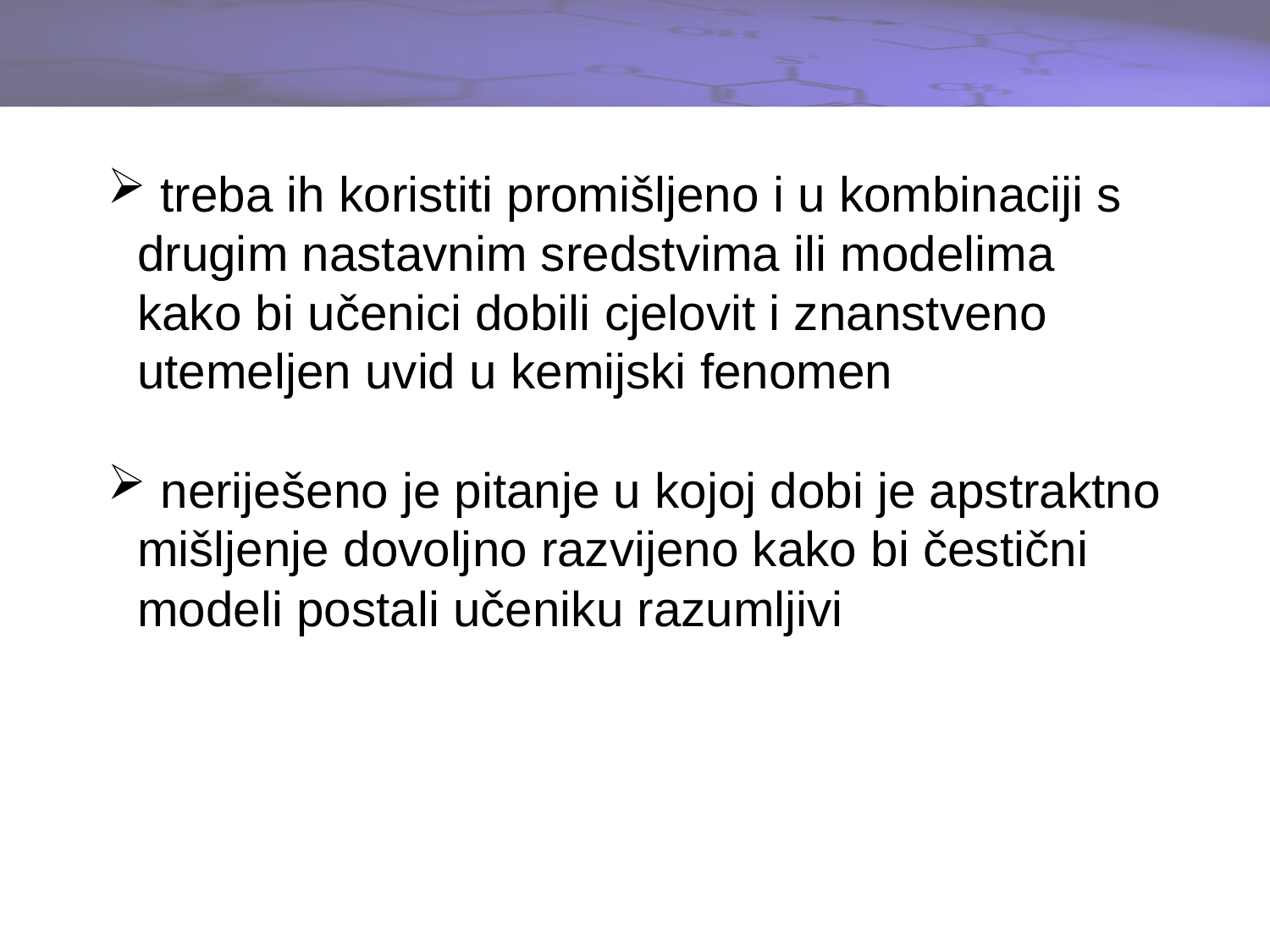

treba ih koristiti promišljeno i u kombinaciji s drugim nastavnim sredstvima ili modelima  kako bi učenici dobili cjelovit i znanstveno utemeljen uvid u kemijski fenomen

 neriješeno je pitanje u kojoj dobi je apstraktno mišljenje dovoljno razvijeno kako bi čestični modeli postali učeniku razumljivi